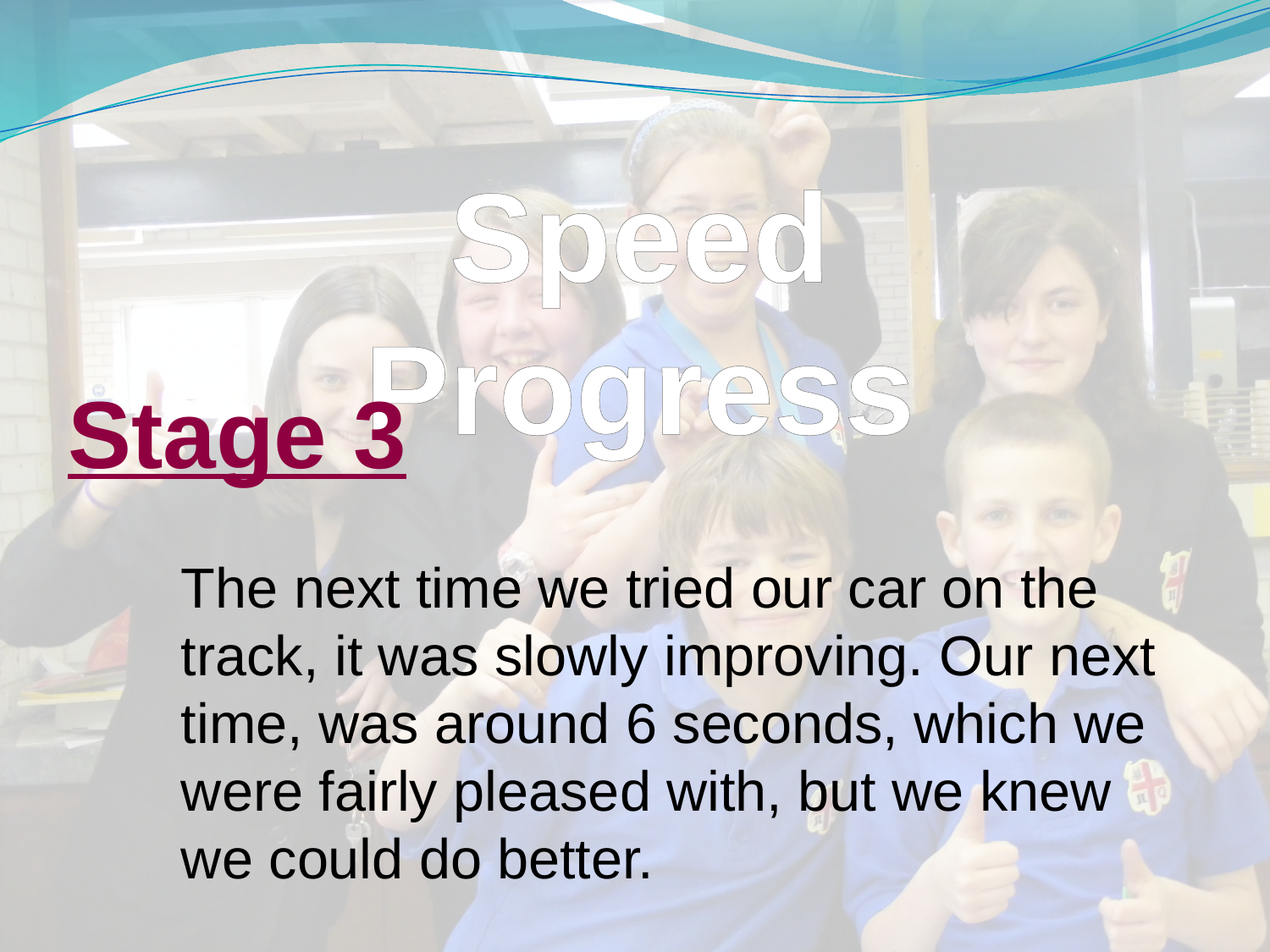

Speed Progress
Stage 3
The next time we tried our car on the track, it was slowly improving. Our next time, was around 6 seconds, which we were fairly pleased with, but we knew we could do better.